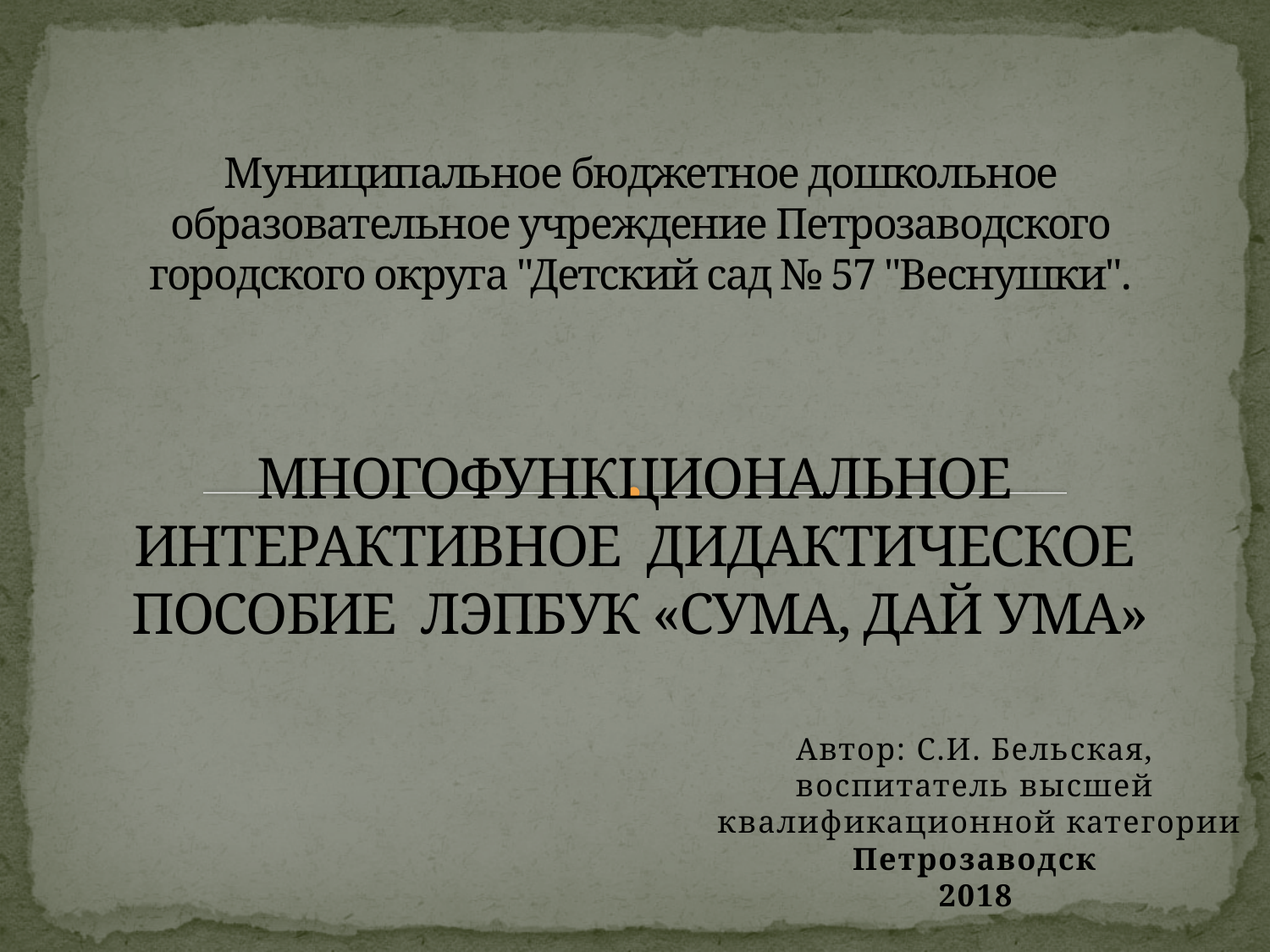

# Муниципальное бюджетное дошкольное образовательное учреждение Петрозаводского городского округа "Детский сад № 57 "Веснушки". МНОГОФУНКЦИОНАЛЬНОЕ  ИНТЕРАКТИВНОЕ  ДИДАКТИЧЕСКОЕ  ПОСОБИЕ  ЛЭПБУК «СУМА, ДАЙ УМА»
Автор: С.И. Бельская, воспитатель высшей
 квалификационной категории
 Петрозаводск
2018